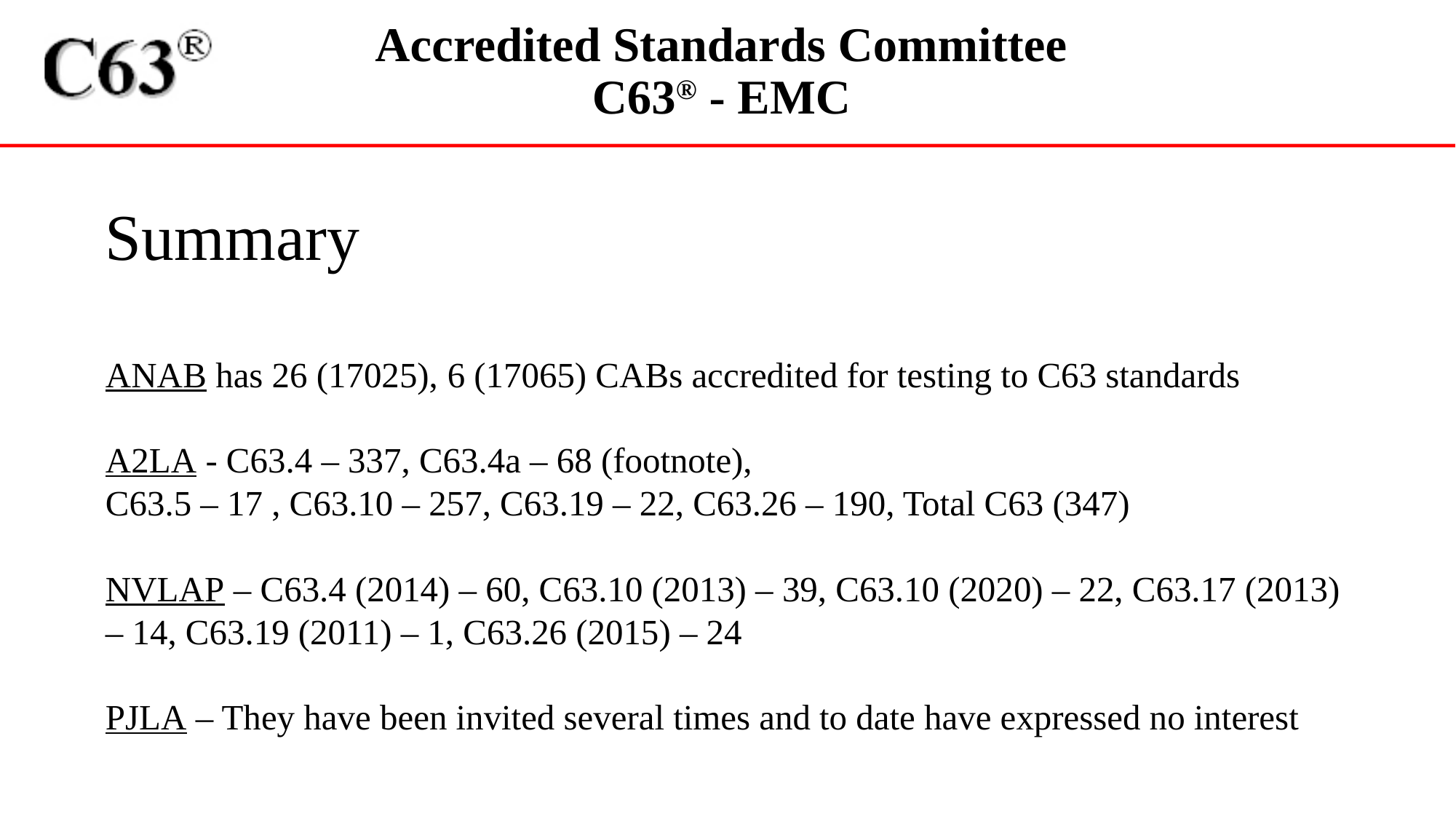

Summary
ANAB has 26 (17025), 6 (17065) CABs accredited for testing to C63 standards
A2LA - C63.4 – 337, C63.4a – 68 (footnote),
C63.5 – 17 , C63.10 – 257, C63.19 – 22, C63.26 – 190, Total C63 (347)
NVLAP – C63.4 (2014) – 60, C63.10 (2013) – 39, C63.10 (2020) – 22, C63.17 (2013) – 14, C63.19 (2011) – 1, C63.26 (2015) – 24
PJLA – They have been invited several times and to date have expressed no interest